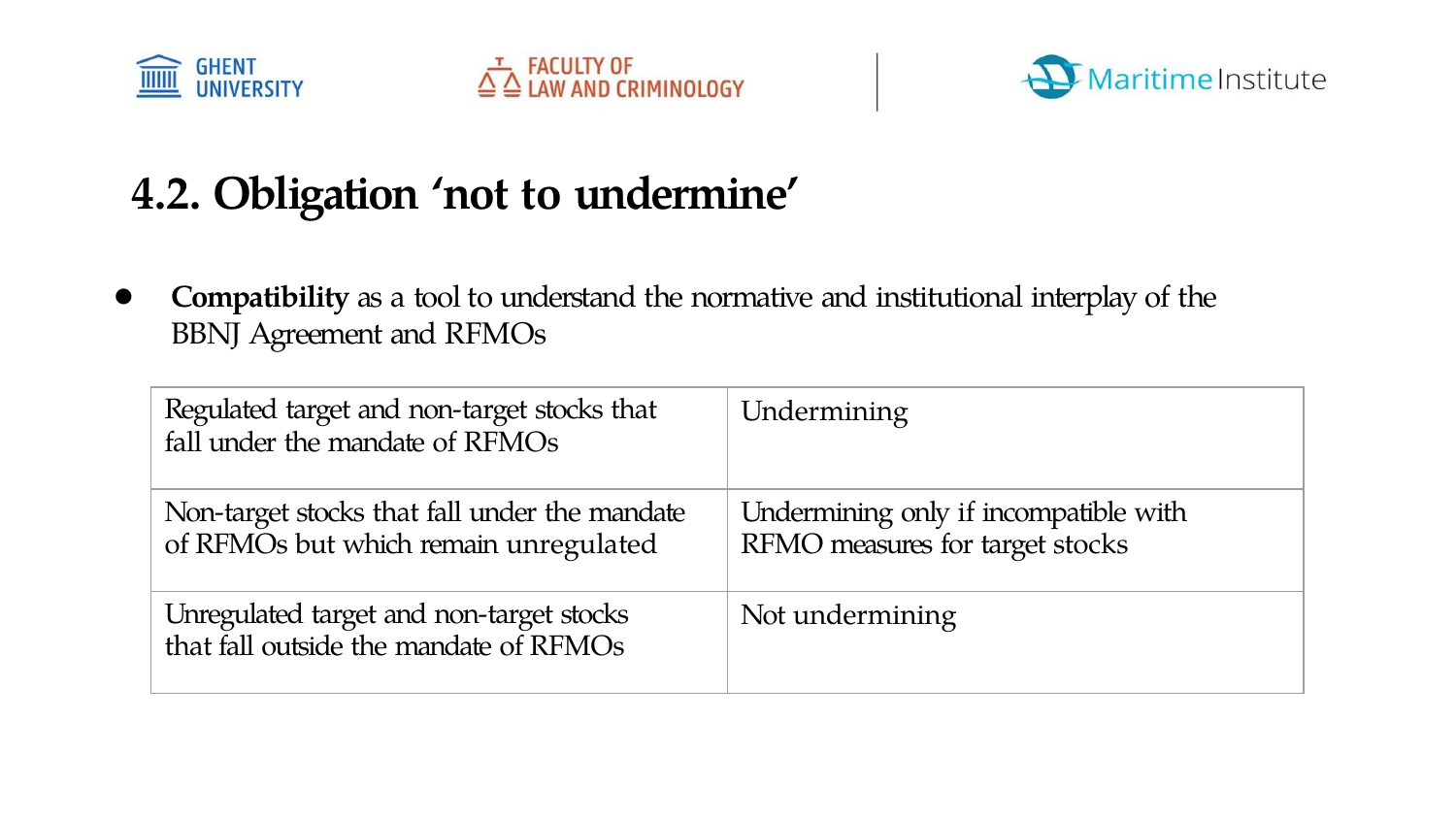

# 4.2. Obligation ‘not to undermine’
Compatibility as a tool to understand the normative and institutional interplay of the BBNJ Agreement and RFMOs
| Regulated target and non-target stocks that fall under the mandate of RFMOs | Undermining |
| --- | --- |
| Non-target stocks that fall under the mandate of RFMOs but which remain unregulated | Undermining only if incompatible with RFMO measures for target stocks |
| Unregulated target and non-target stocks that fall outside the mandate of RFMOs | Not undermining |